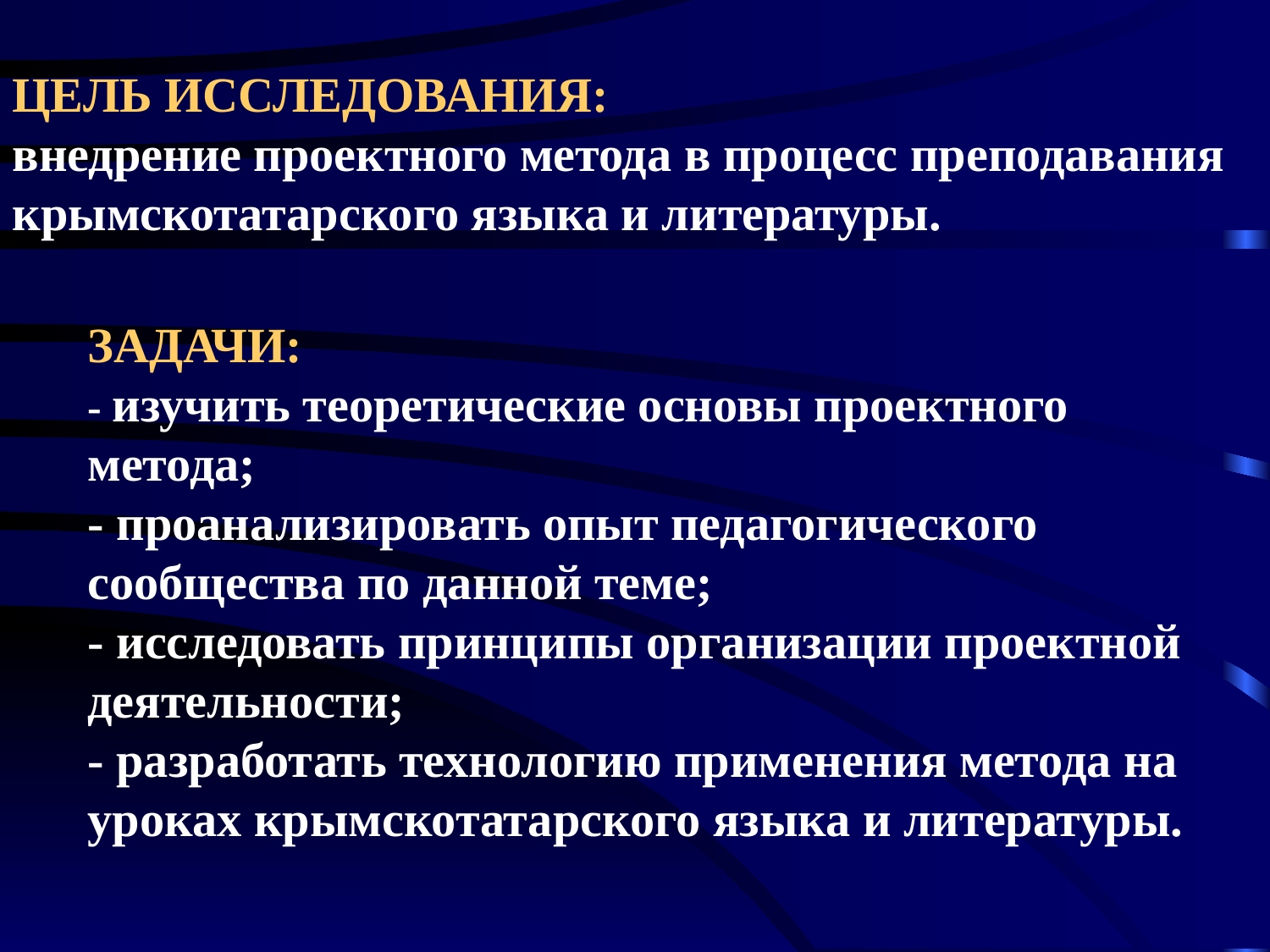

Цель ИССЛЕДОВАНИЯ:
внедрение проектного метода в процесс преподавания крымскотатарского языка и литературы.
# Задачи: - изучить теоретические основы проектного   метода; - проанализировать опыт педагогического сообщества по данной теме; - исследовать принципы организации проектной деятельности; - разработать технологию применения метода на уроках крымскотатарского языка и литературы.